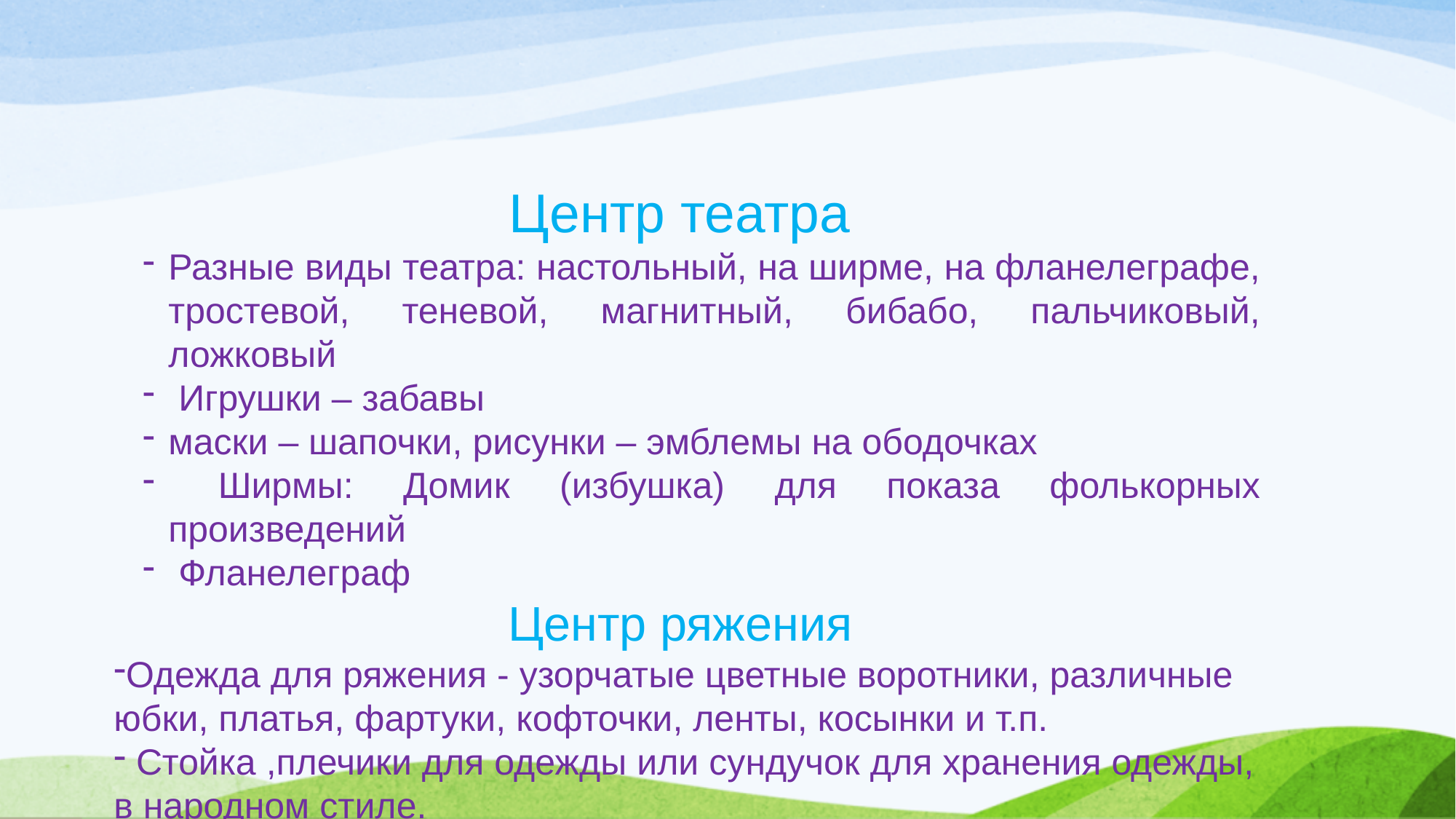

Центр театра
Разные виды театра: настольный, на ширме, на фланелеграфе, тростевой, теневой, магнитный, бибабо, пальчиковый, ложковый
 Игрушки – забавы
маски – шапочки, рисунки – эмблемы на ободочках
 Ширмы: Домик (избушка) для показа фолькорных произведений
 Фланелеграф
Центр ряжения
Одежда для ряжения - узорчатые цветные воротники, различные юбки, платья, фартуки, кофточки, ленты, косынки и т.п.
 Стойка ,плечики для одежды или сундучок для хранения одежды, в народном стиле.
 Зеркало
- Бижутерия из различных материалов